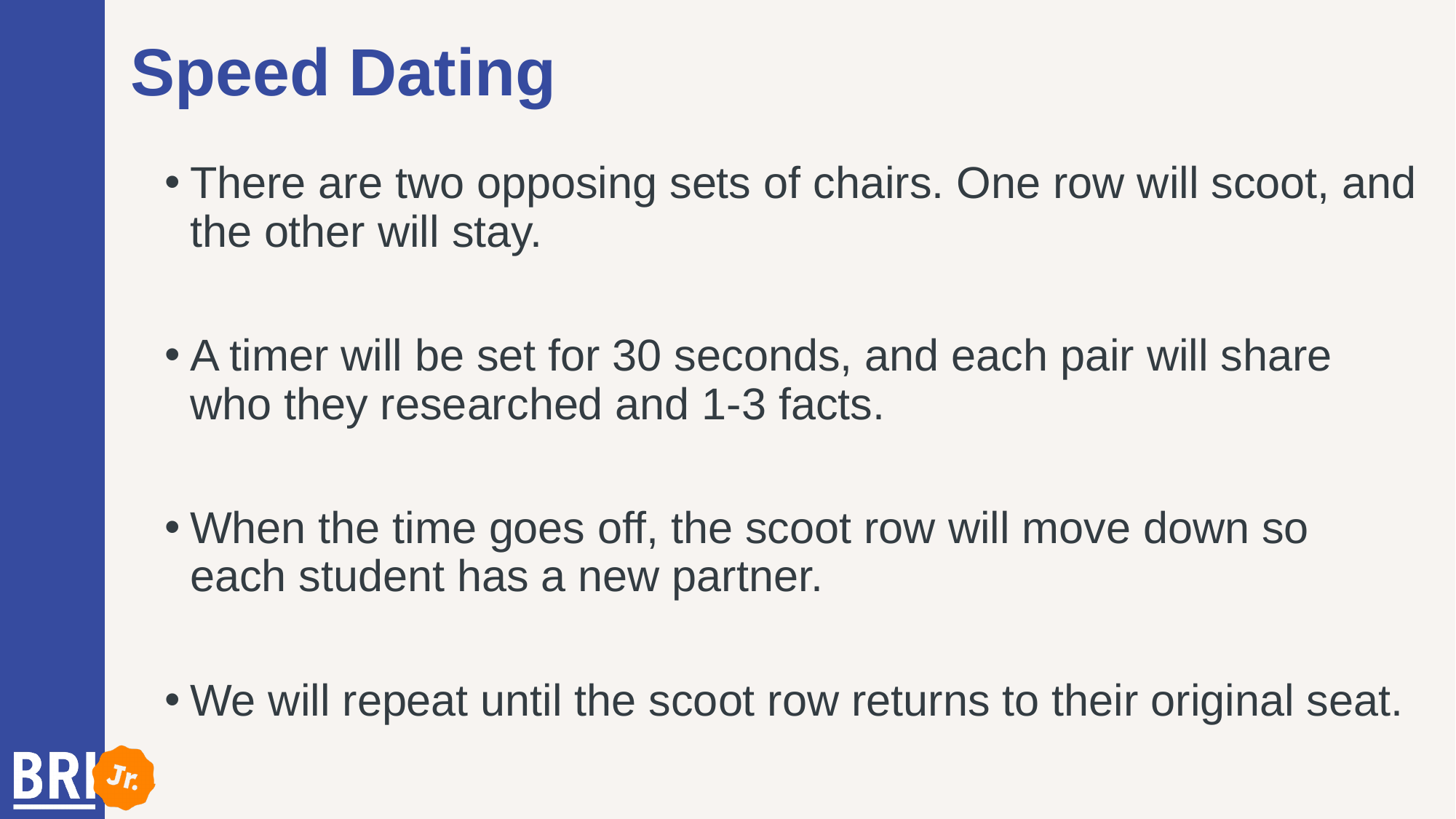

# Speed Dating
There are two opposing sets of chairs. One row will scoot, and the other will stay.

A timer will be set for 30 seconds, and each pair will share who they researched and 1-3 facts.

When the time goes off, the scoot row will move down so each student has a new partner.

We will repeat until the scoot row returns to their original seat.